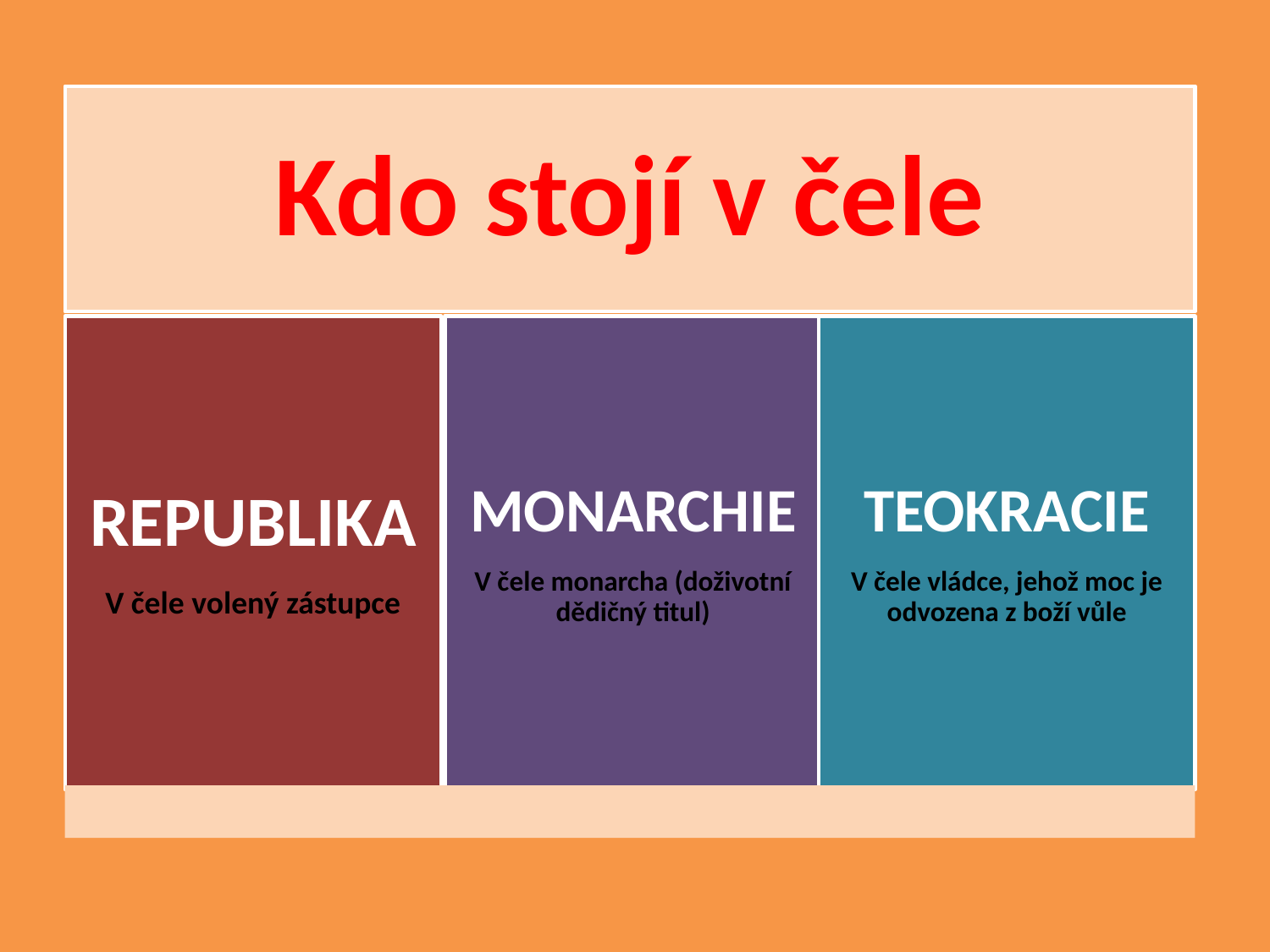

Kdo stojí v čele
REPUBLIKA
V čele volený zástupce
MONARCHIE
V čele monarcha (doživotní dědičný titul)
TEOKRACIE
V čele vládce, jehož moc je odvozena z boží vůle